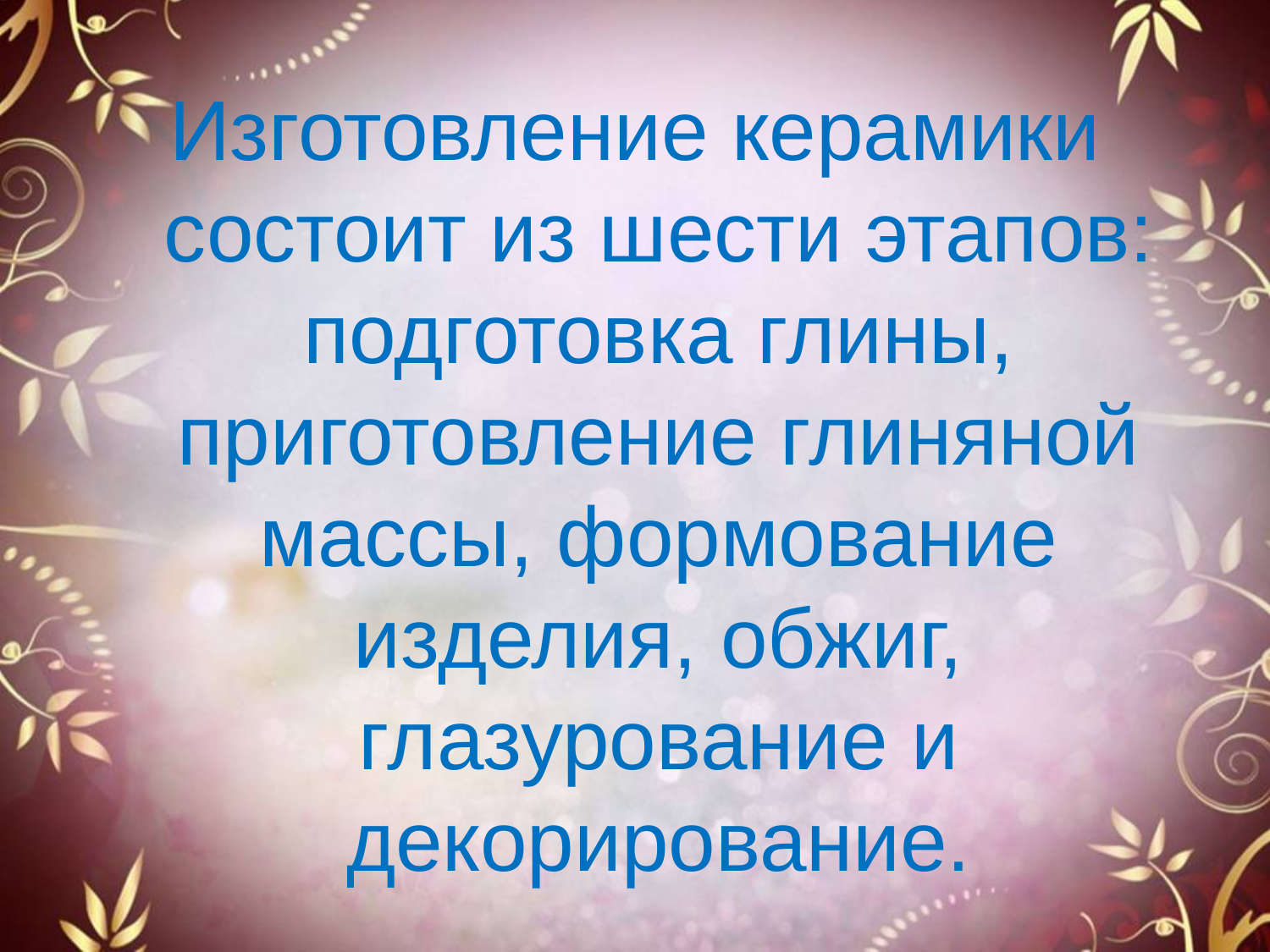

#
Изготовление керамики состоит из шести этапов: подготовка глины, приготовление глиняной массы, формование изделия, обжиг, глазурование и декорирование.